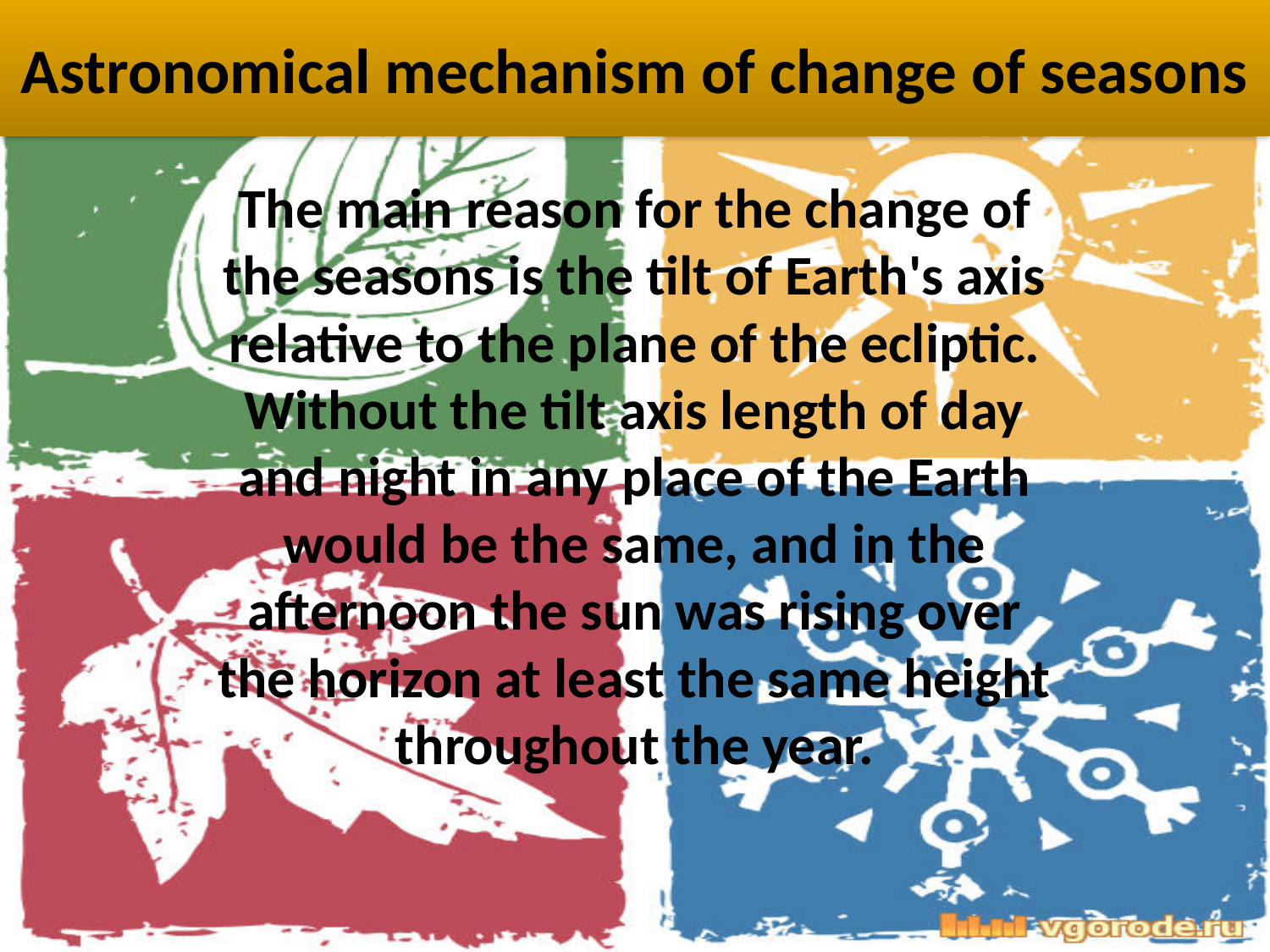

# Astronomical mechanism of change of seasons
The main reason for the change of the seasons is the tilt of Earth's axis relative to the plane of the ecliptic. Without the tilt axis length of day and night in any place of the Earth would be the same, and in the afternoon the sun was rising over the horizon at least the same height throughout the year.